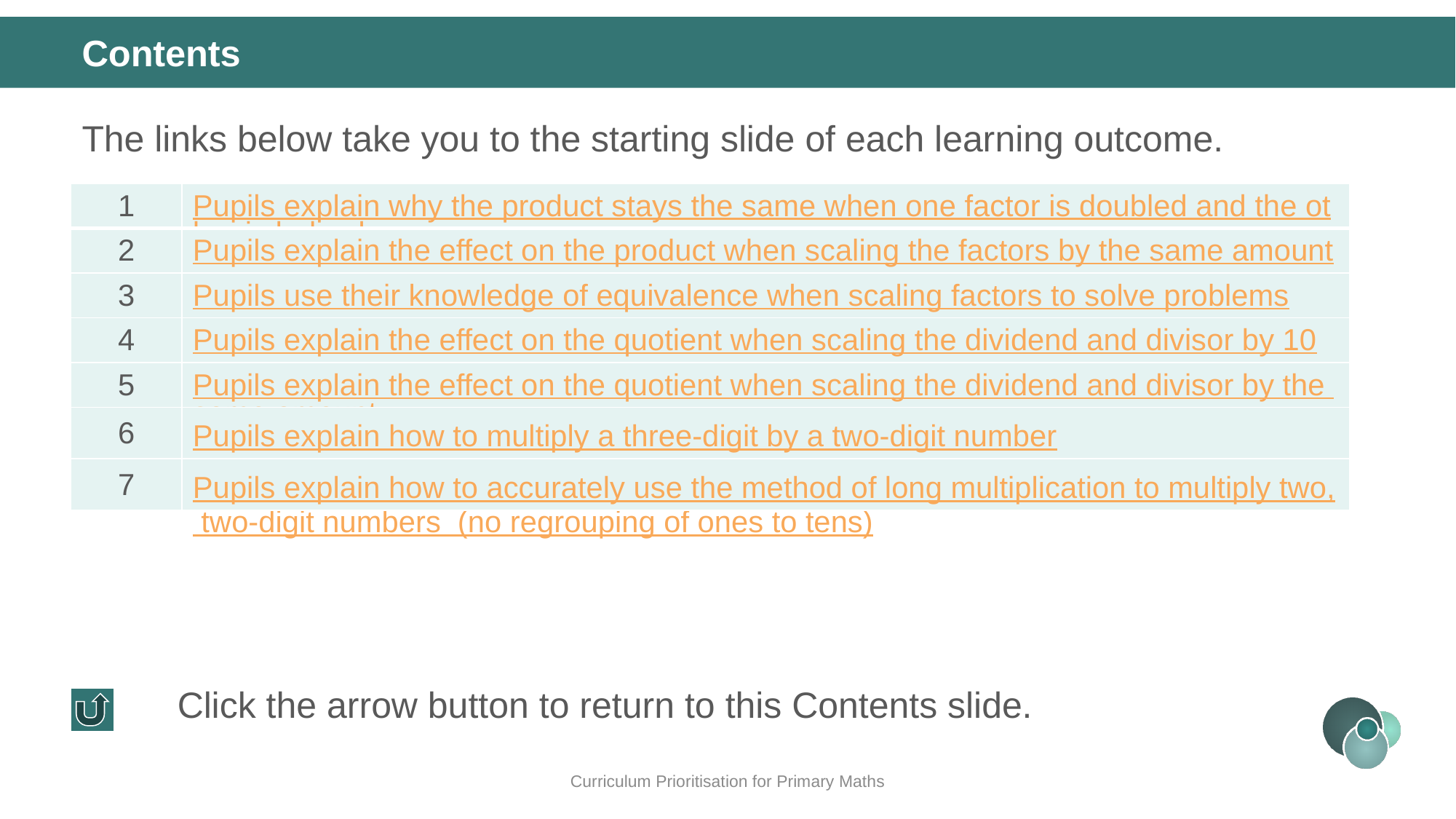

Contents
The links below take you to the starting slide of each learning outcome.
| 1 | Pupils explain why the product stays the same when one factor is doubled and the other is halved |
| --- | --- |
| 2 | Pupils explain the effect on the product when scaling the factors by the same amount |
| 3 | Pupils use their knowledge of equivalence when scaling factors to solve problems |
| 4 | Pupils explain the effect on the quotient when scaling the dividend and divisor by 10 |
| 5 | Pupils explain the effect on the quotient when scaling the dividend and divisor by the same amount |
| 6 | Pupils explain how to multiply a three-digit by a two-digit number |
| 7 | Pupils explain how to accurately use the method of long multiplication to multiply two, two-digit numbers (no regrouping of ones to tens) |
Click the arrow button to return to this Contents slide.

Curriculum Prioritisation for Primary Maths